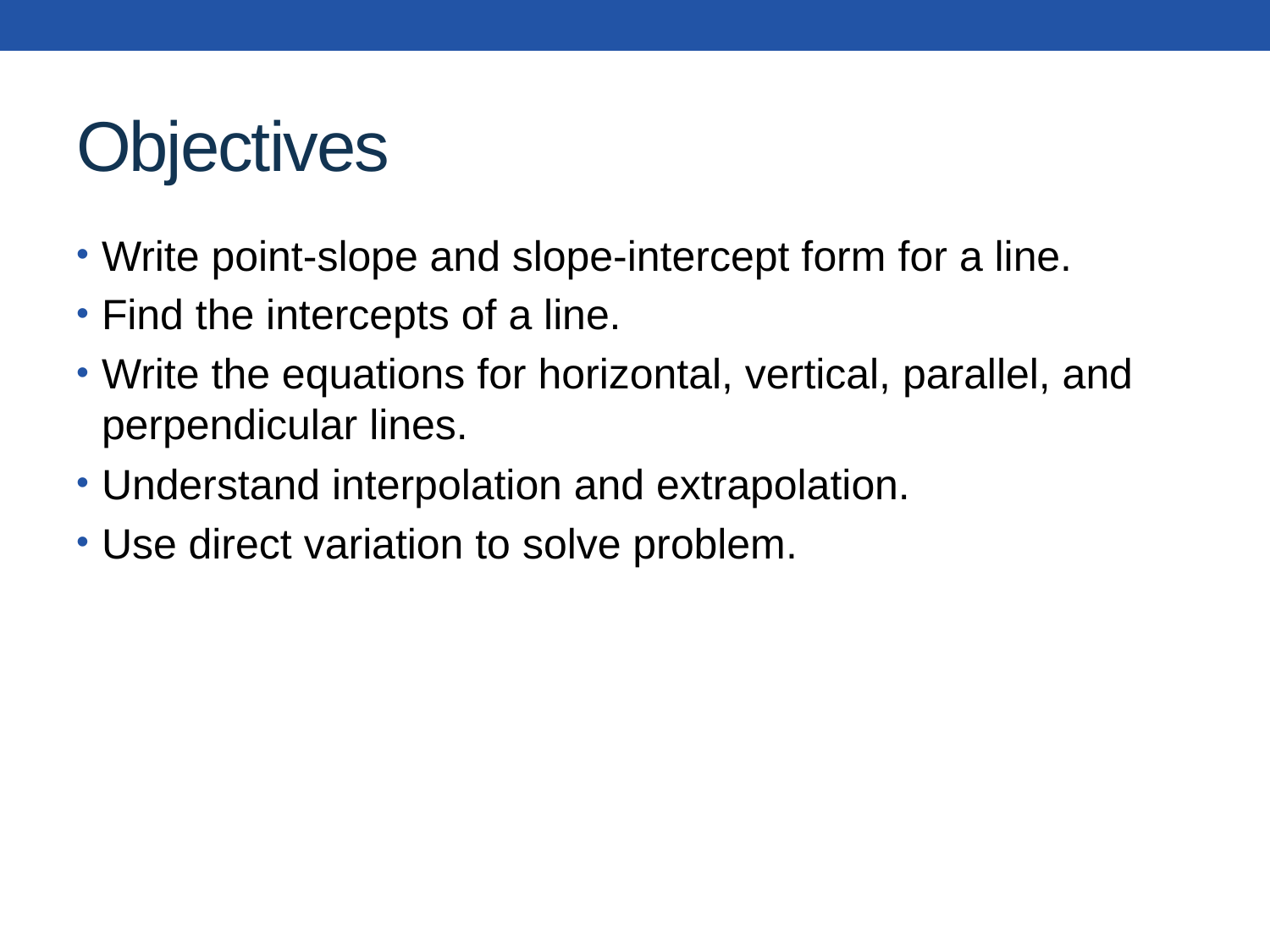

# Objectives
Write point-slope and slope-intercept form for a line.
Find the intercepts of a line.
Write the equations for horizontal, vertical, parallel, and perpendicular lines.
Understand interpolation and extrapolation.
Use direct variation to solve problem.